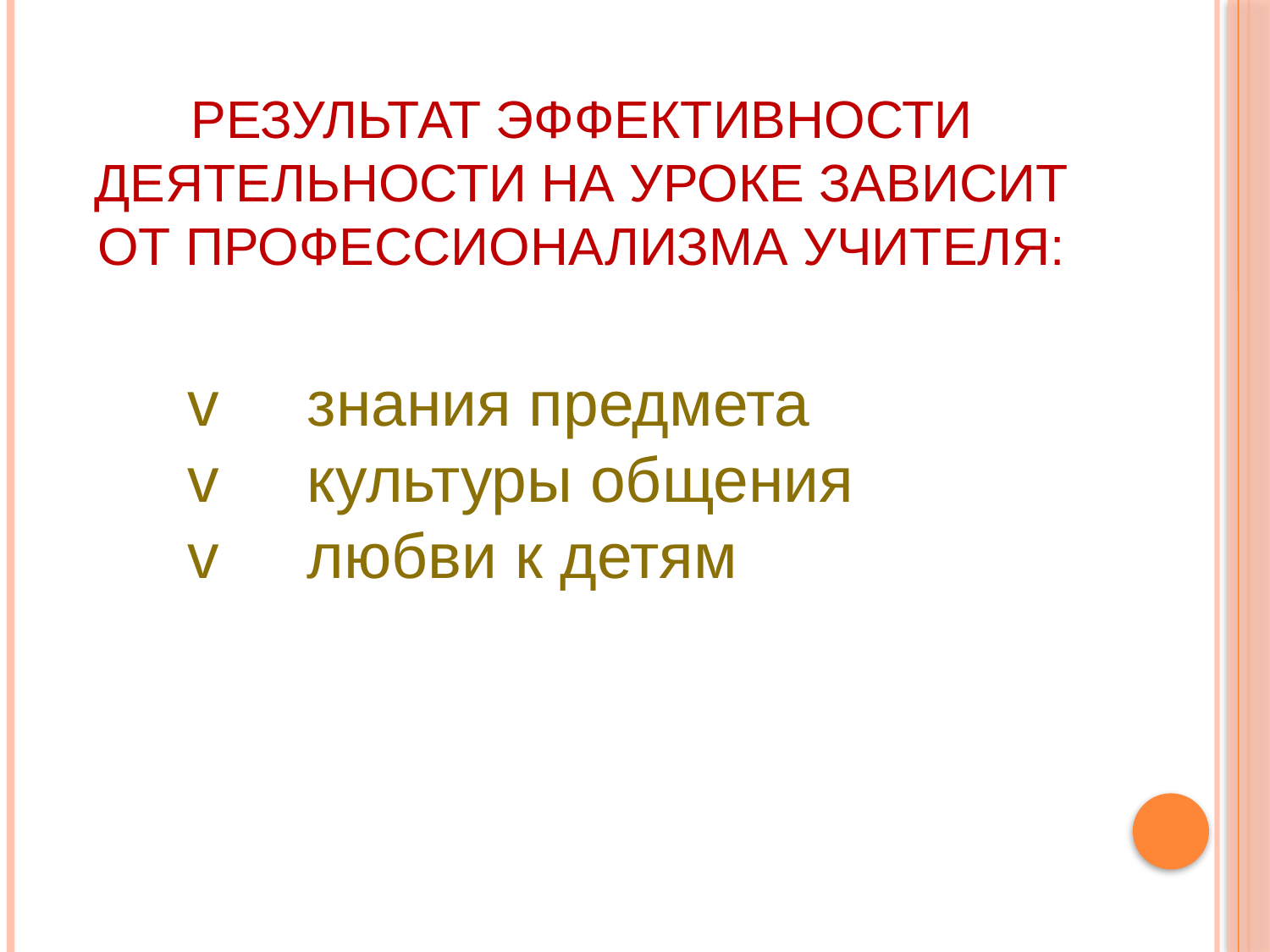

# Результат эффективности деятельности на уроке зависит от профессионализма учителя:
v     знания предмета
v     культуры общения
v     любви к детям